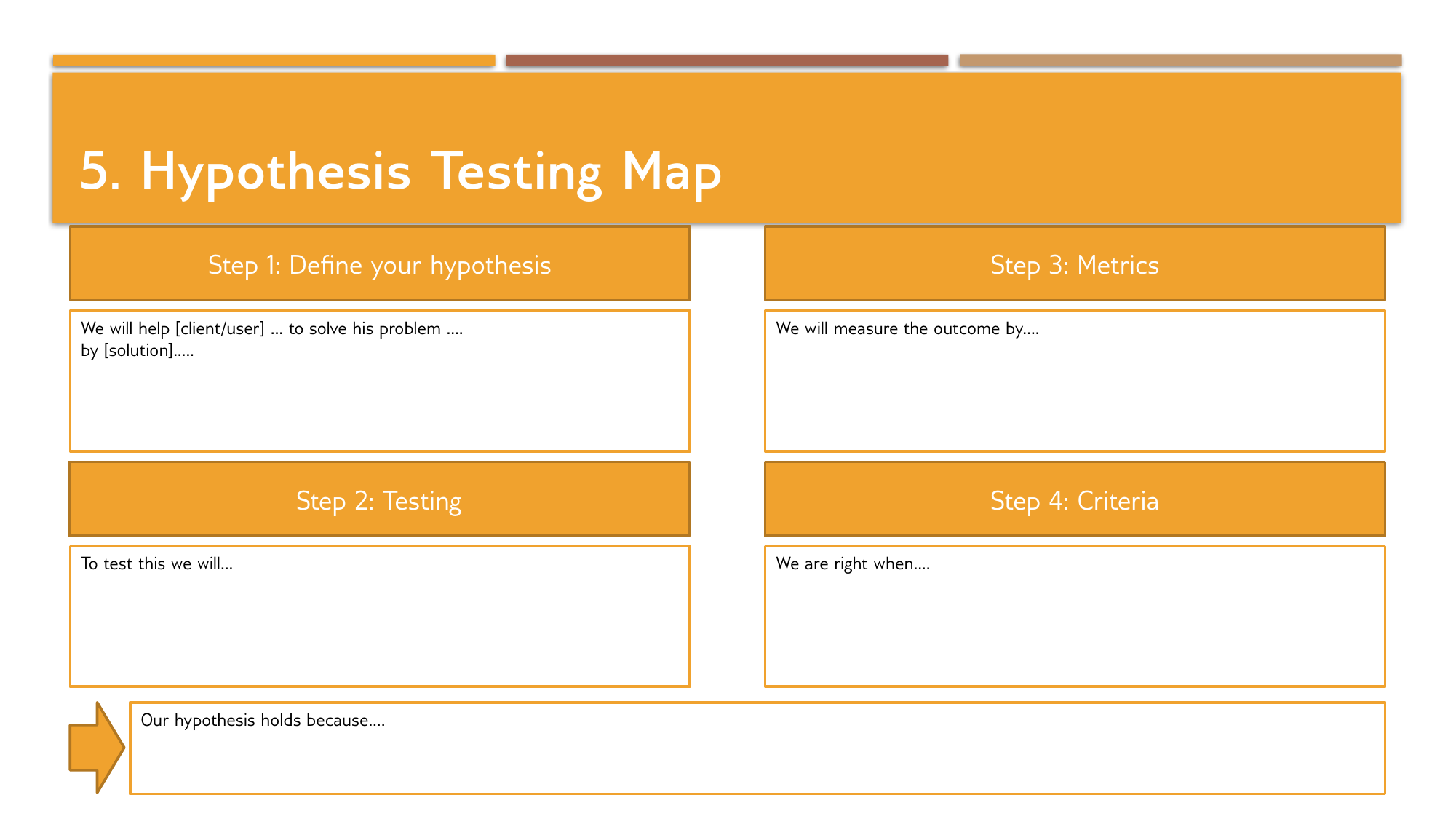

# 5. Hypothesis Testing Map
Step 1: Define your hypothesis
Step 3: Metrics
We will help [client/user] … to solve his problem ....
by [solution].....
We will measure the outcome by....
Step 2: Testing
Step 4: Criteria
To test this we will...
We are right when....

Our hypothesis holds because....